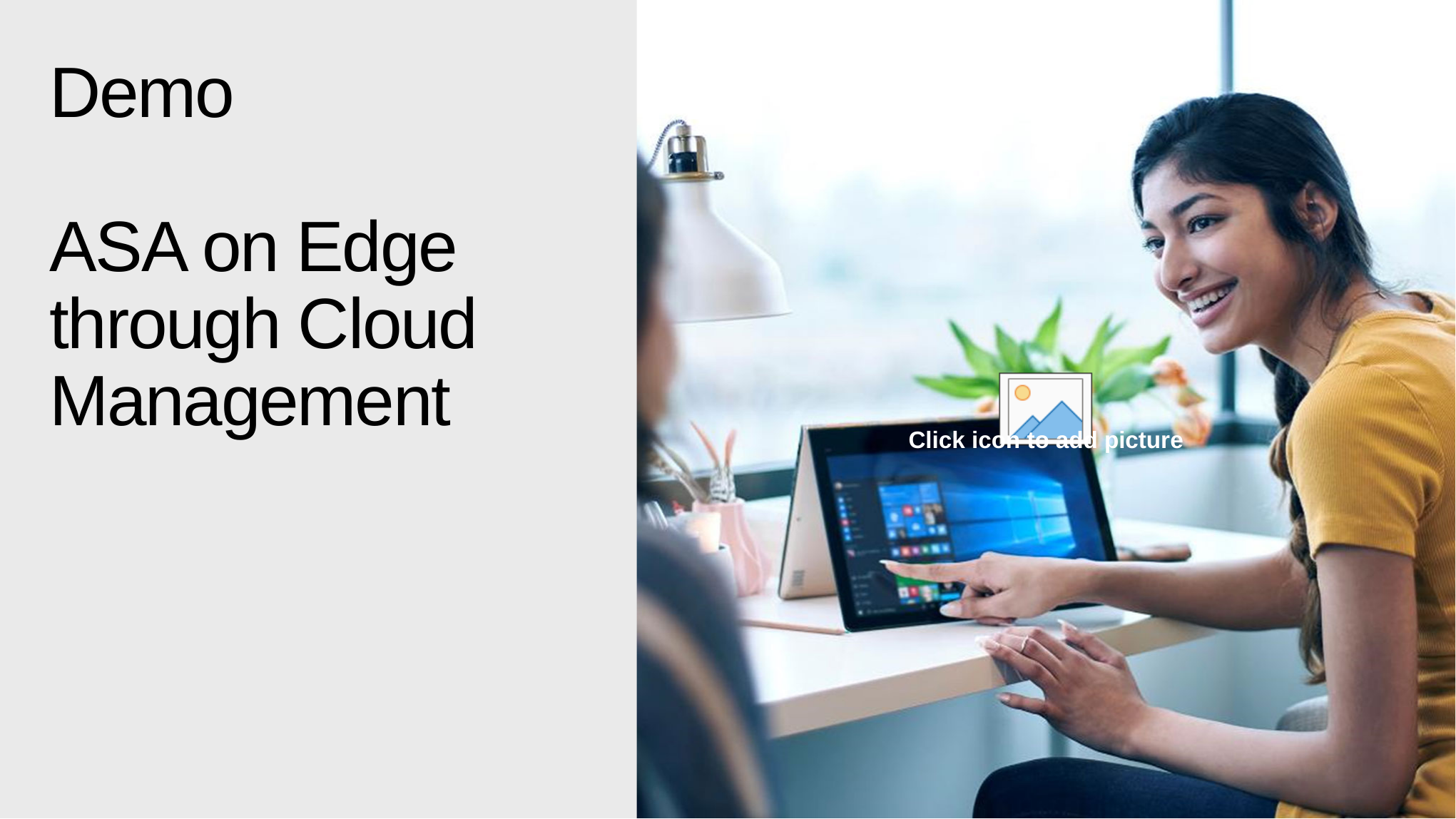

# Demo ASA on Edge through Cloud Management